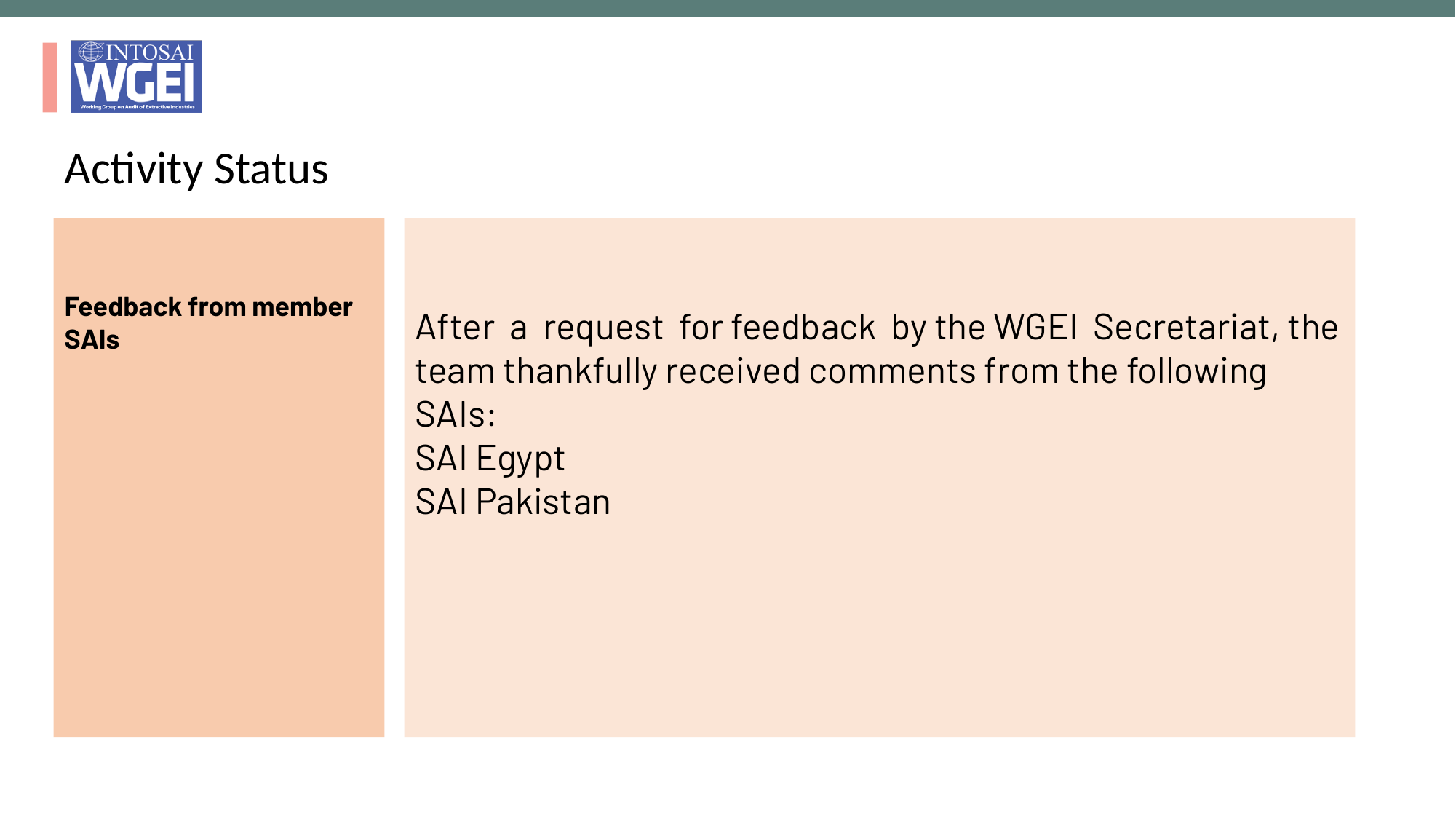

# Activity Status

Feedback from member SAIs

After  a  request  for feedback  by the WGEI  Secretariat, the team thankfully received comments from the following SAIs:
SAI Egypt
SAI Pakistan